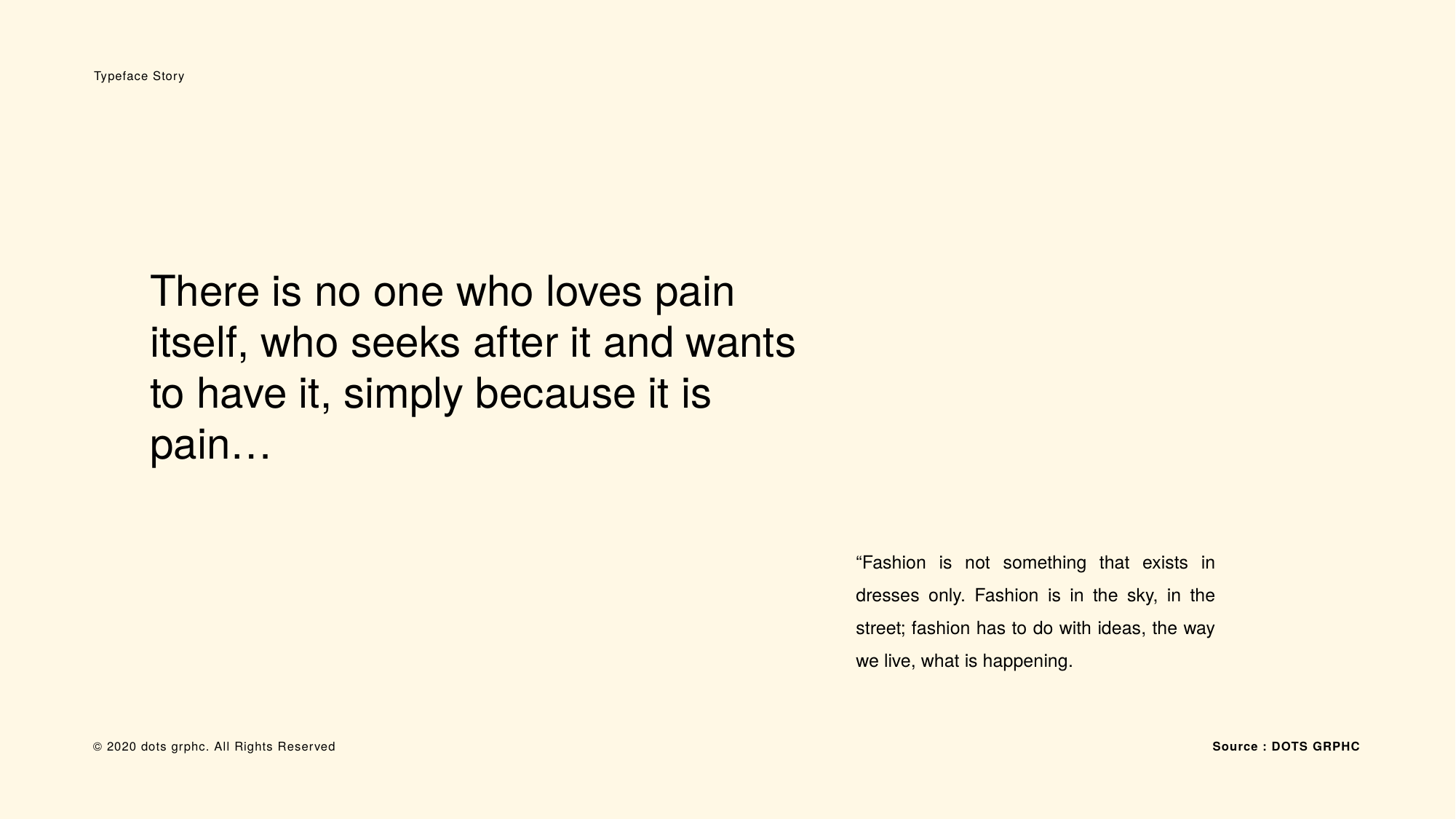

Typeface Story
There is no one who loves pain itself, who seeks after it and wants to have it, simply because it is pain…
“Fashion is not something that exists in dresses only. Fashion is in the sky, in the street; fashion has to do with ideas, the way we live, what is happening.
Source : DOTS GRPHC
© 2020 dots grphc. All Rights Reserved